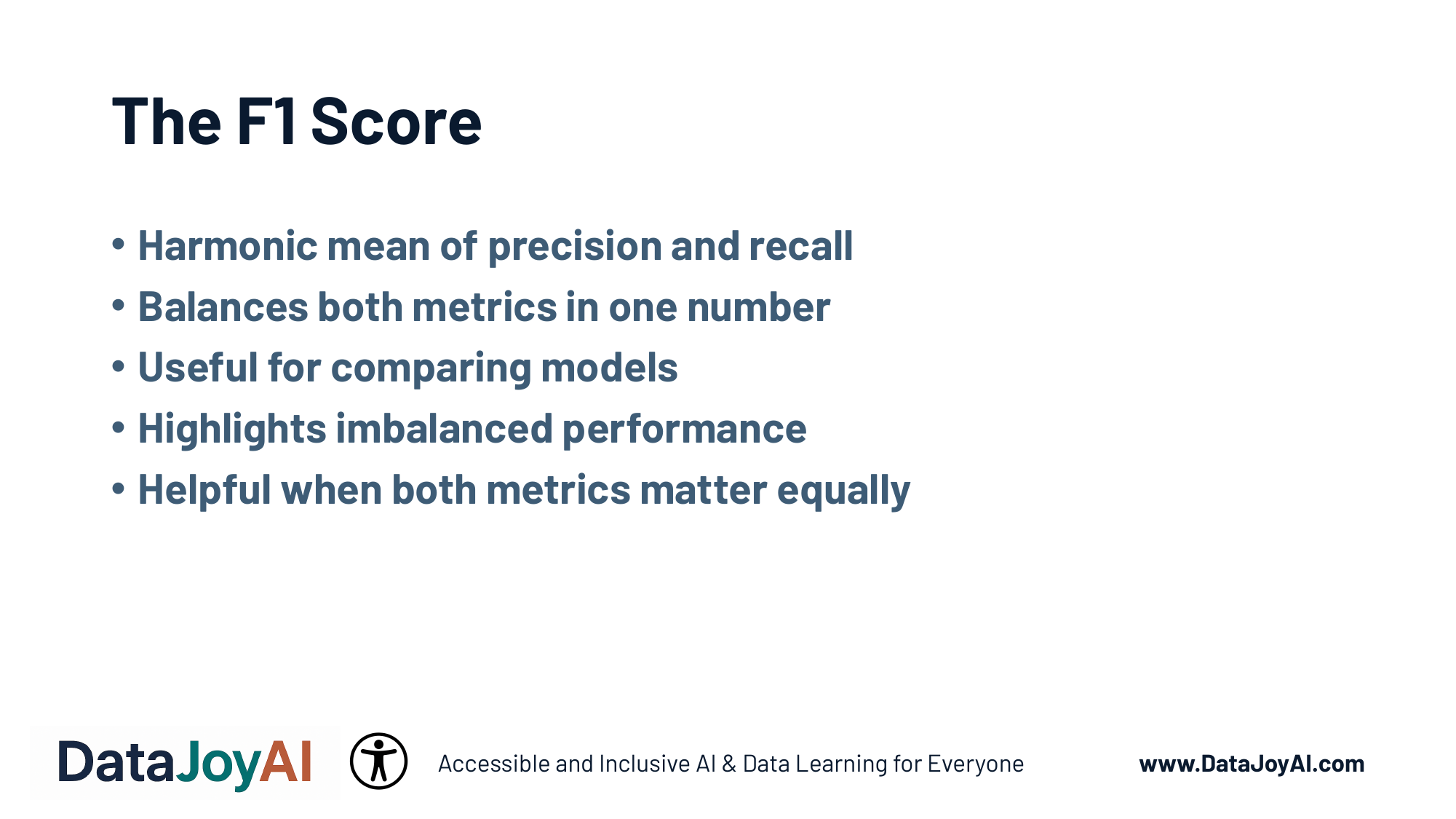

# The F1 Score
Harmonic mean of precision and recall
Balances both metrics in one number
Useful for comparing models
Highlights imbalanced performance
Helpful when both metrics matter equally